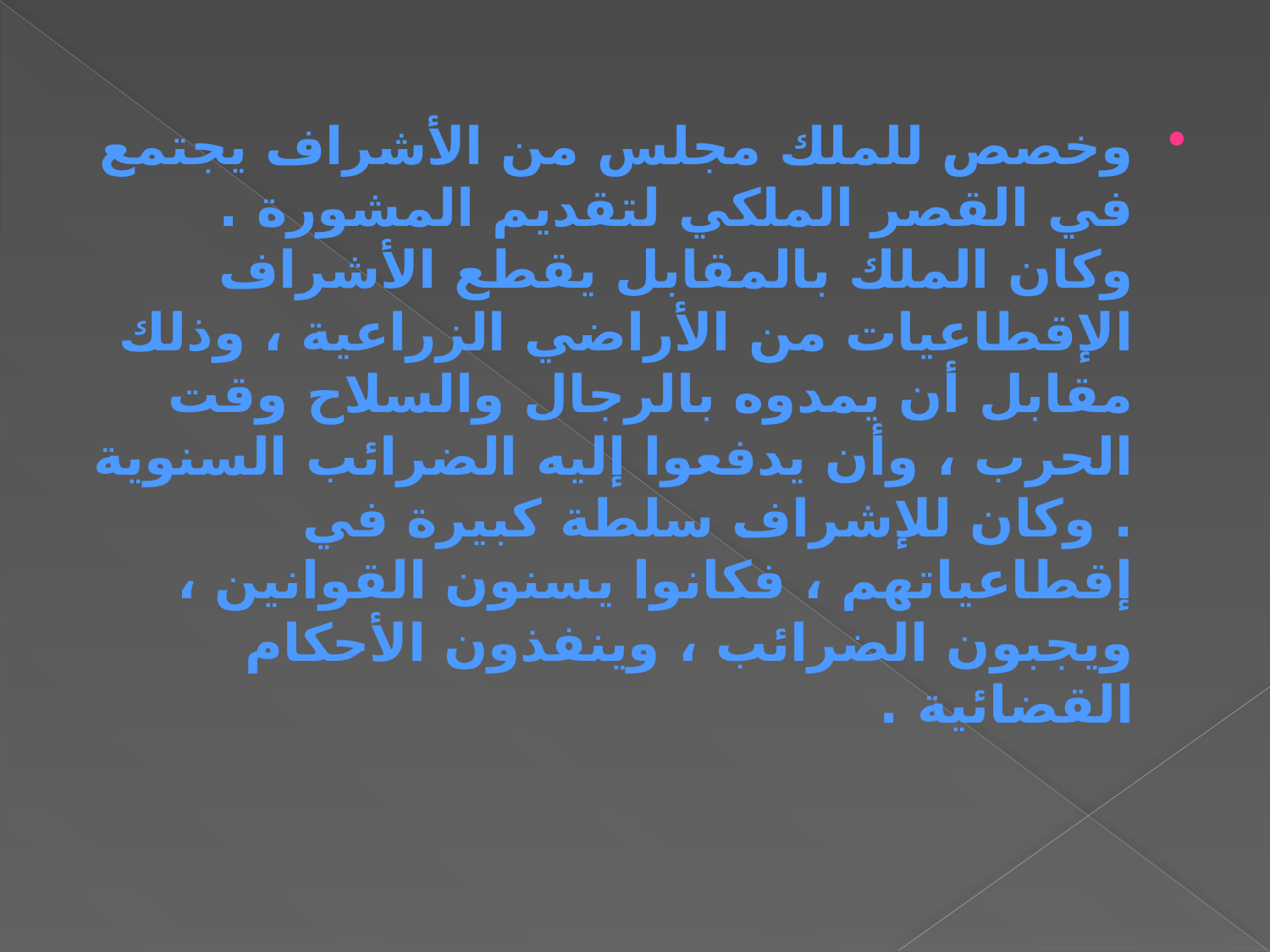

وخصص للملك مجلس من الأشراف يجتمع في القصر الملكي لتقديم المشورة . وكان الملك بالمقابل يقطع الأشراف الإقطاعيات من الأراضي الزراعية ، وذلك مقابل أن يمدوه بالرجال والسلاح وقت الحرب ، وأن يدفعوا إليه الضرائب السنوية . وكان للإشراف سلطة كبيرة في إقطاعياتهم ، فكانوا يسنون القوانين ، ويجبون الضرائب ، وينفذون الأحكام القضائية .